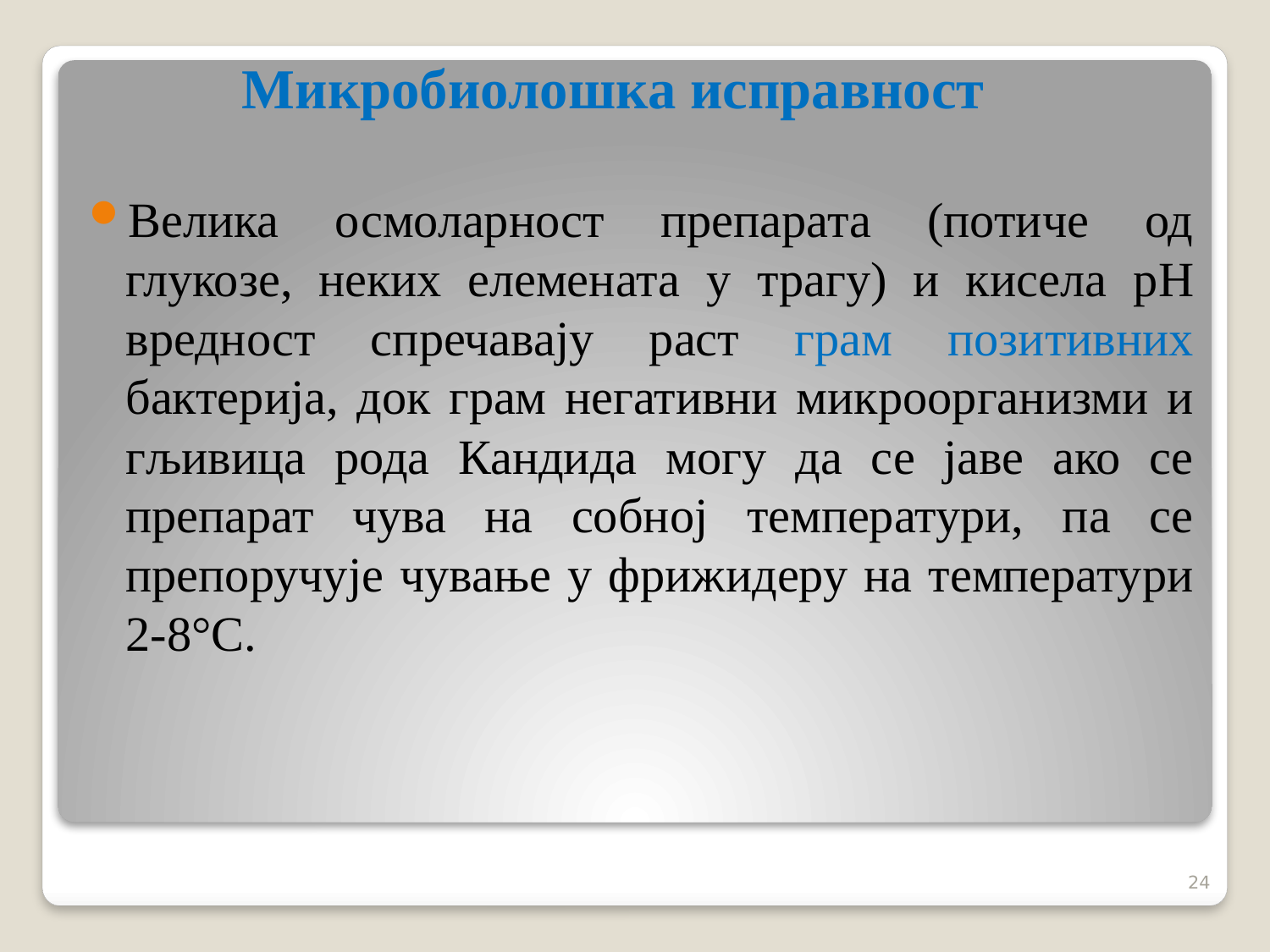

Микробиолошка исправност

Велика осмоларност препарата (потиче од глукозе, неких елемената у трагу) и кисела pH вредност спречавају раст грам позитивних бактерија, док грам негативни микроорганизми и гљивица рода Кандида могу да се јаве ако се препарат чува на собној температури, па се препоручује чување у фрижидеру на температури 2-8°C.
24